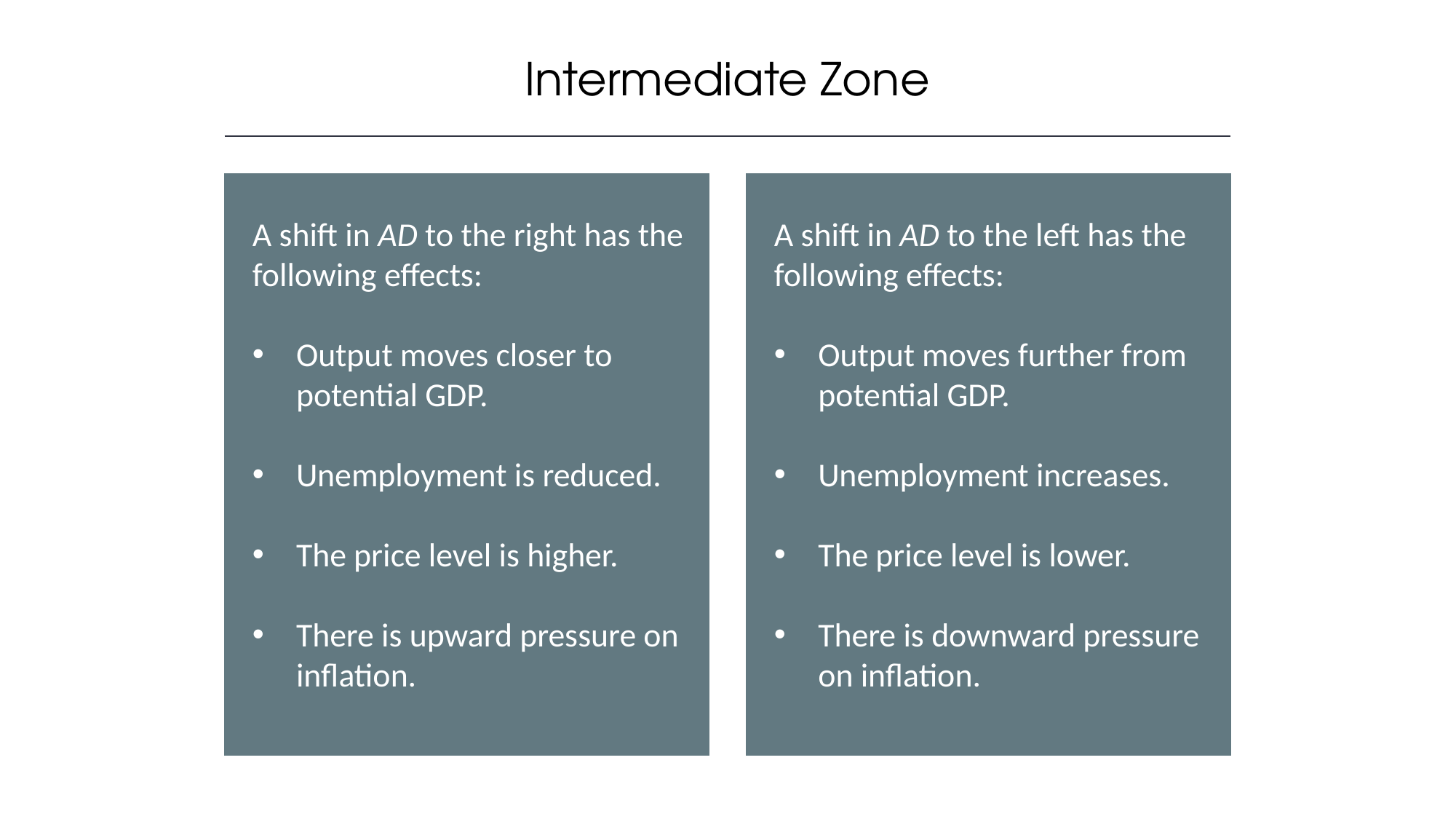

Intermediate Zone

A shift in AD to the right has the following effects:

Output moves closer to potential GDP.

Unemployment is reduced.

The price level is higher.

There is upward pressure on inflation.

A shift in AD to the left has the following effects:

Output moves further from potential GDP.

Unemployment increases.

The price level is lower.

There is downward pressure on inflation.